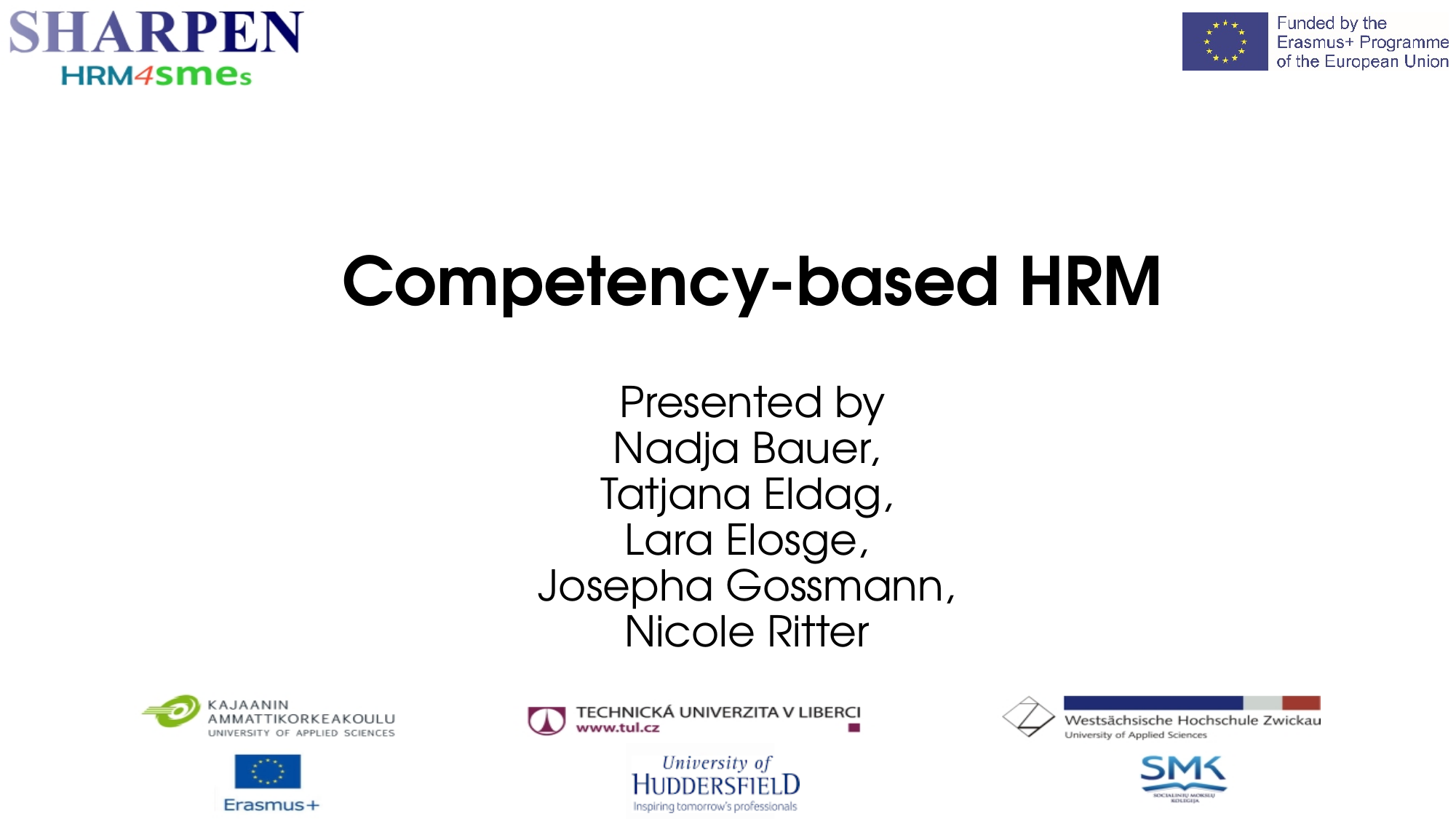

Competency-based HRM
Presented by
Nadja Bauer,
Tatjana Eldag,
Lara Elosge,
Josepha Gossmann,
Nicole Ritter